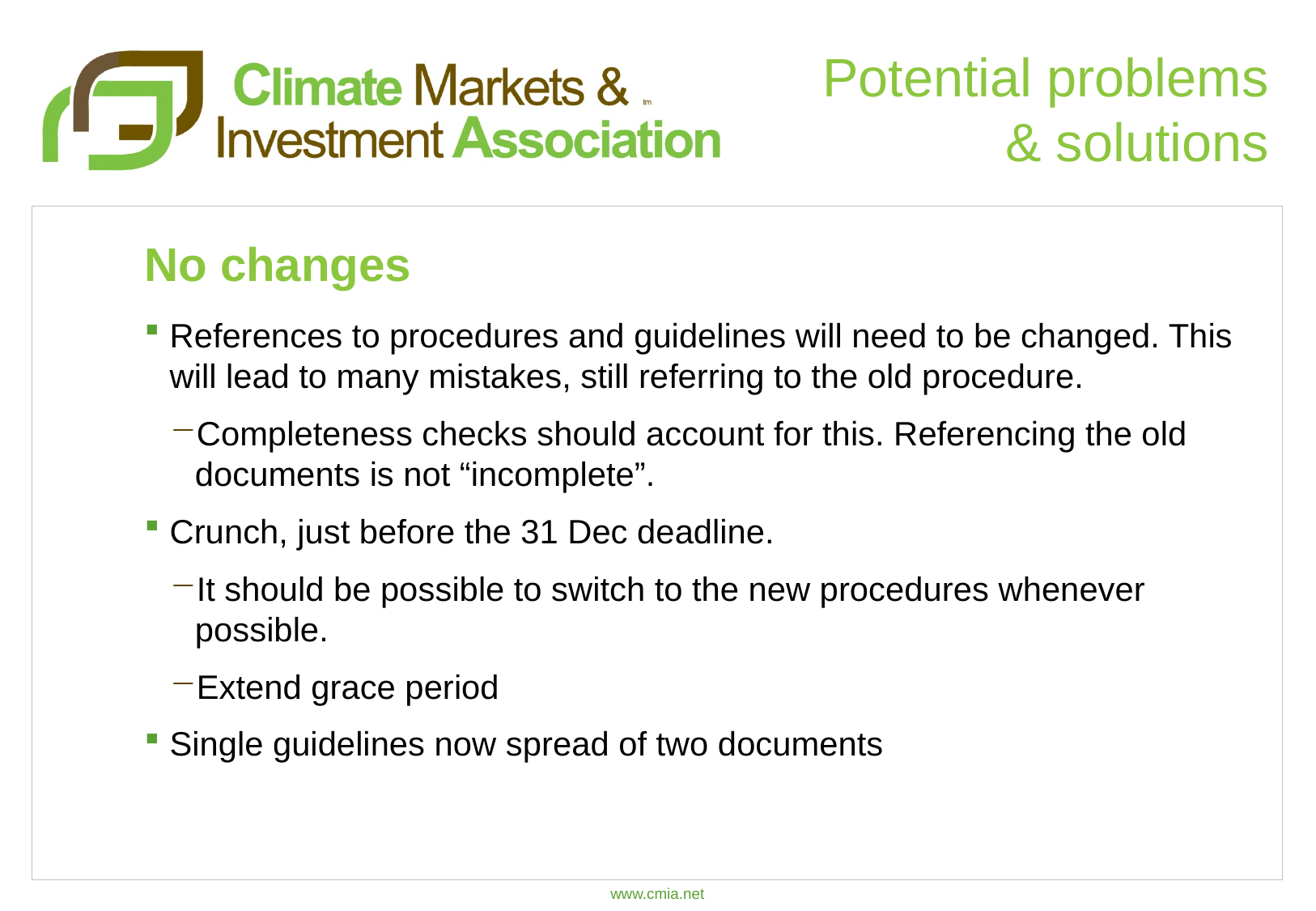

# Potential problems & solutions
No changes
References to procedures and guidelines will need to be changed. This will lead to many mistakes, still referring to the old procedure.
Completeness checks should account for this. Referencing the old documents is not “incomplete”.
Crunch, just before the 31 Dec deadline.
It should be possible to switch to the new procedures whenever possible.
Extend grace period
Single guidelines now spread of two documents